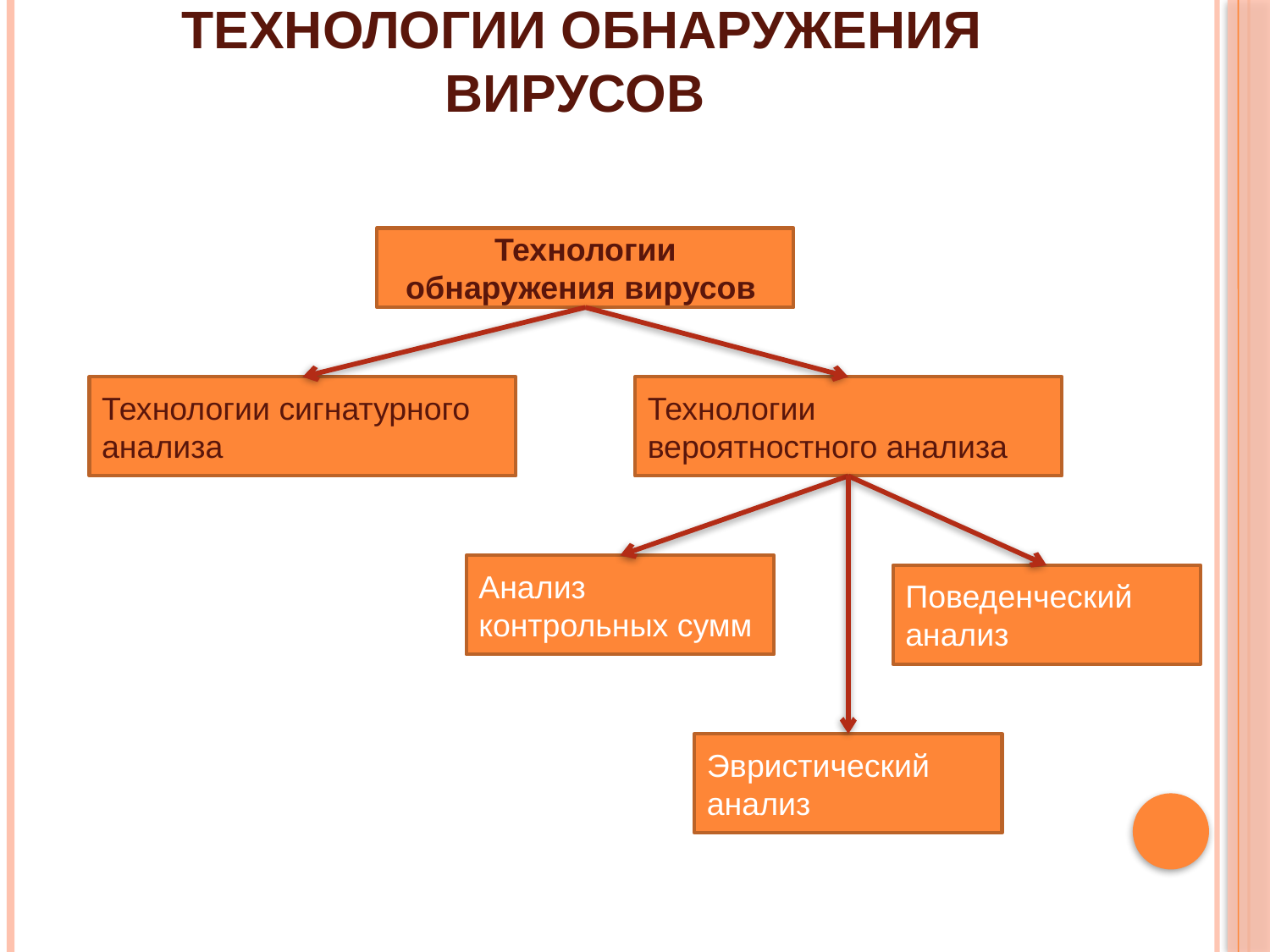

# Технологии обнаружения вирусов
Технологии обнаружения вирусов
Технологии сигнатурного анализа
Технологии вероятностного анализа
Анализ контрольных сумм
Поведенческий анализ
Эвристический анализ